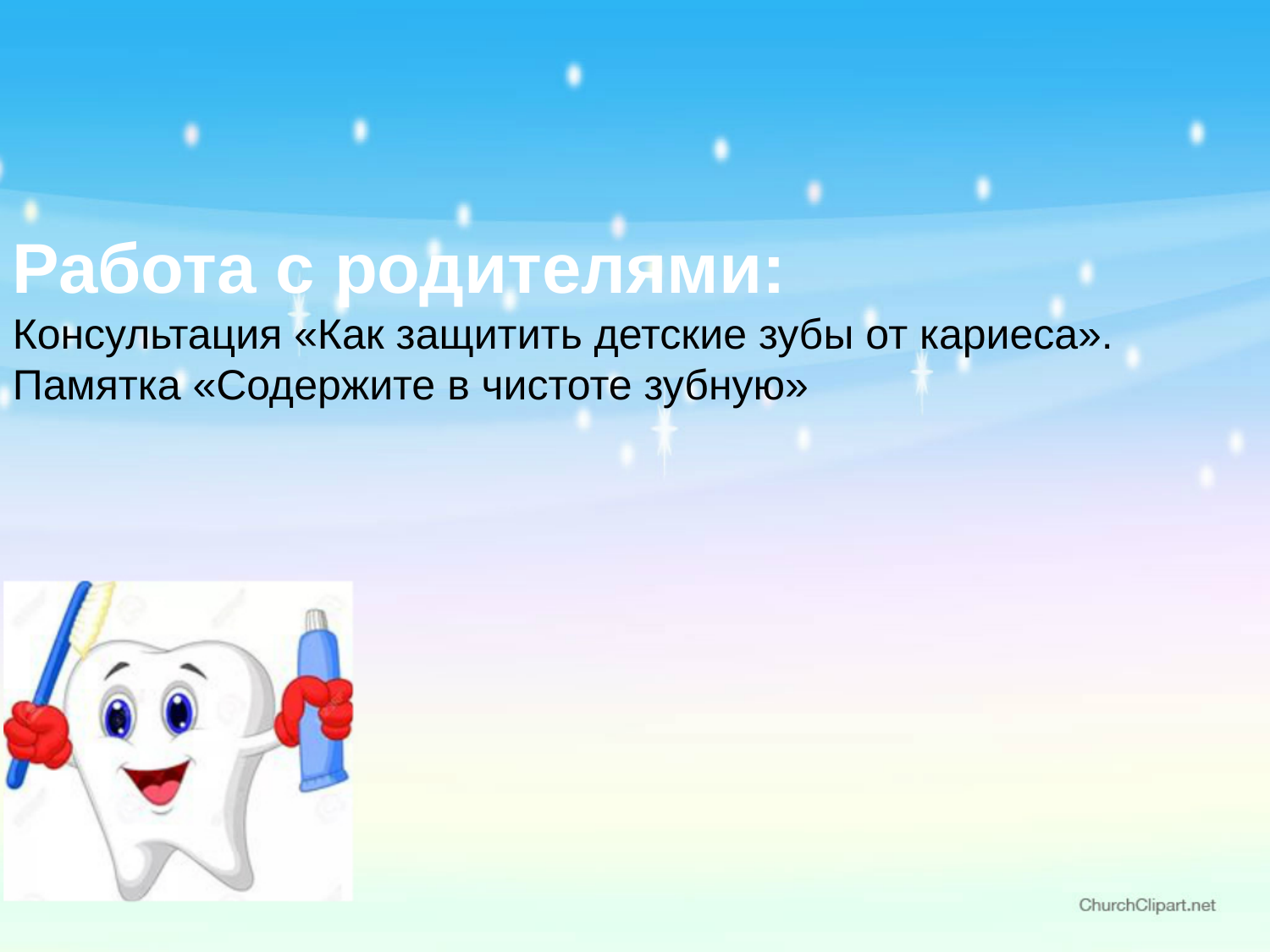

#
Работа с родителями:
Консультация «Как защитить детские зубы от кариеса».
Памятка «Содержите в чистоте зубную»